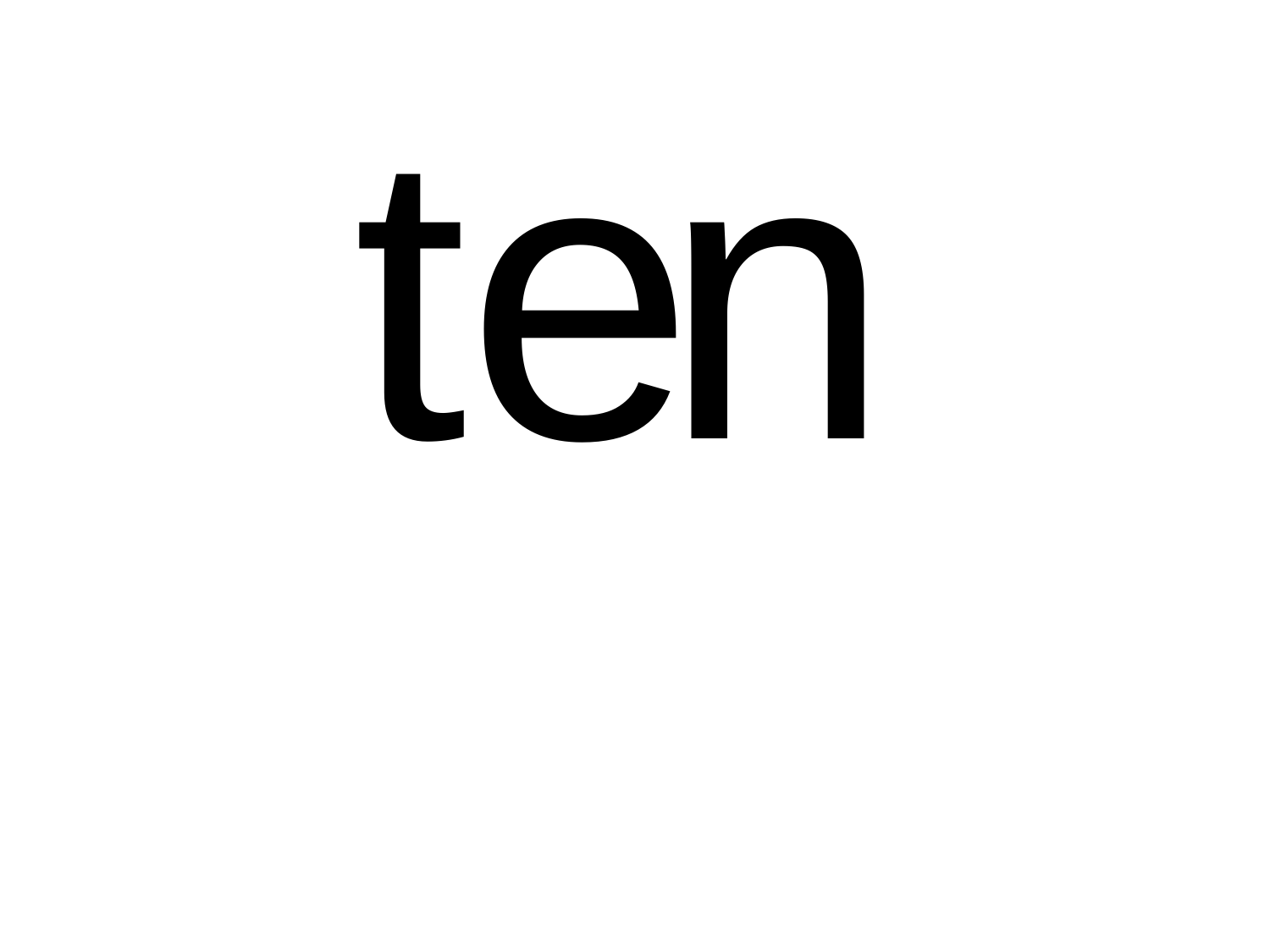

| te |
| --- |
| n |
| --- |